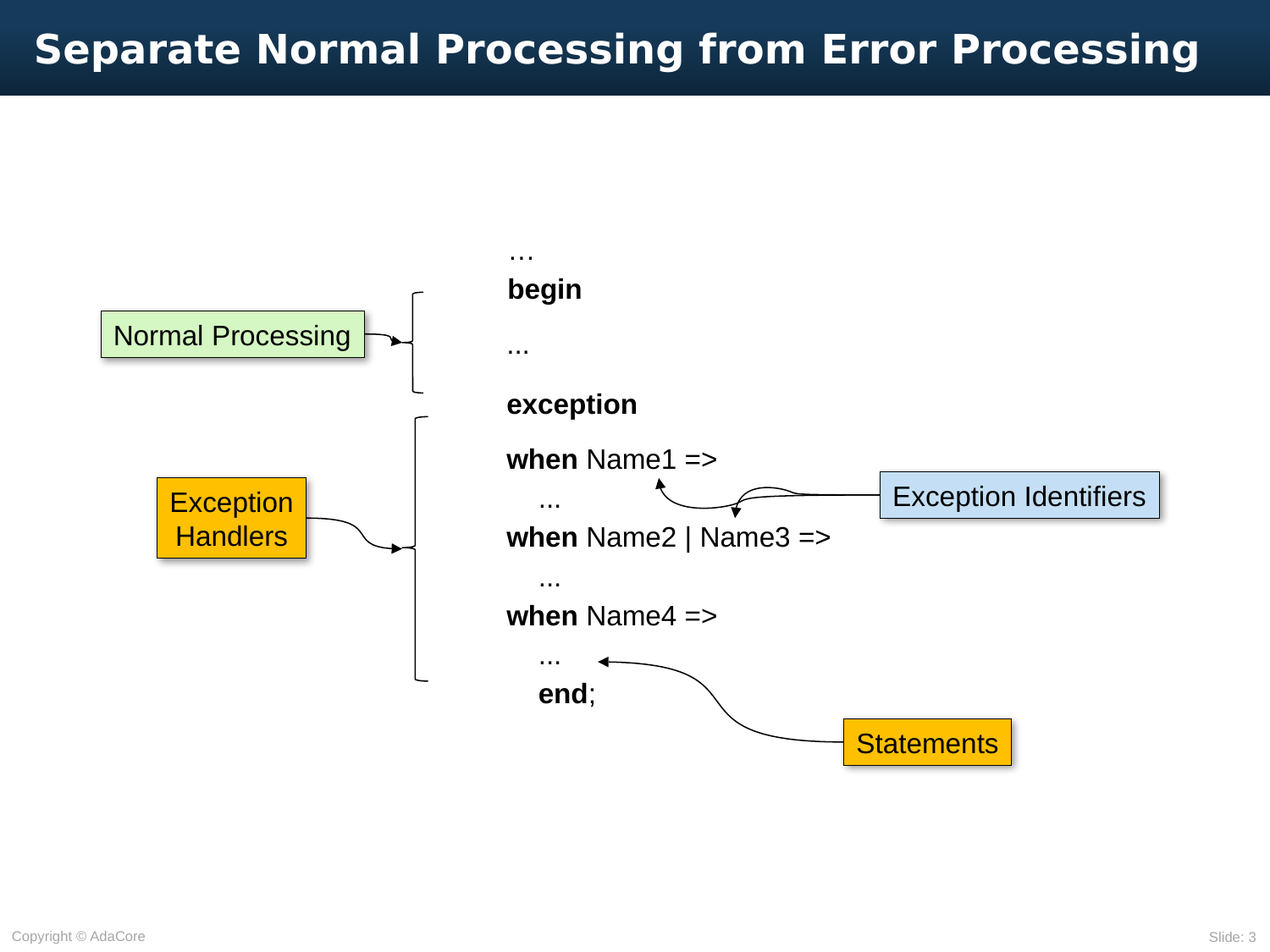

# Separate Normal Processing from Error Processing
…
begin
...
exception
when Name1 =>
...
when Name2 | Name3 =>
...
when Name4 =>
...
end;

Normal Processing

Exception Identifiers
Exception
Handlers

Statements